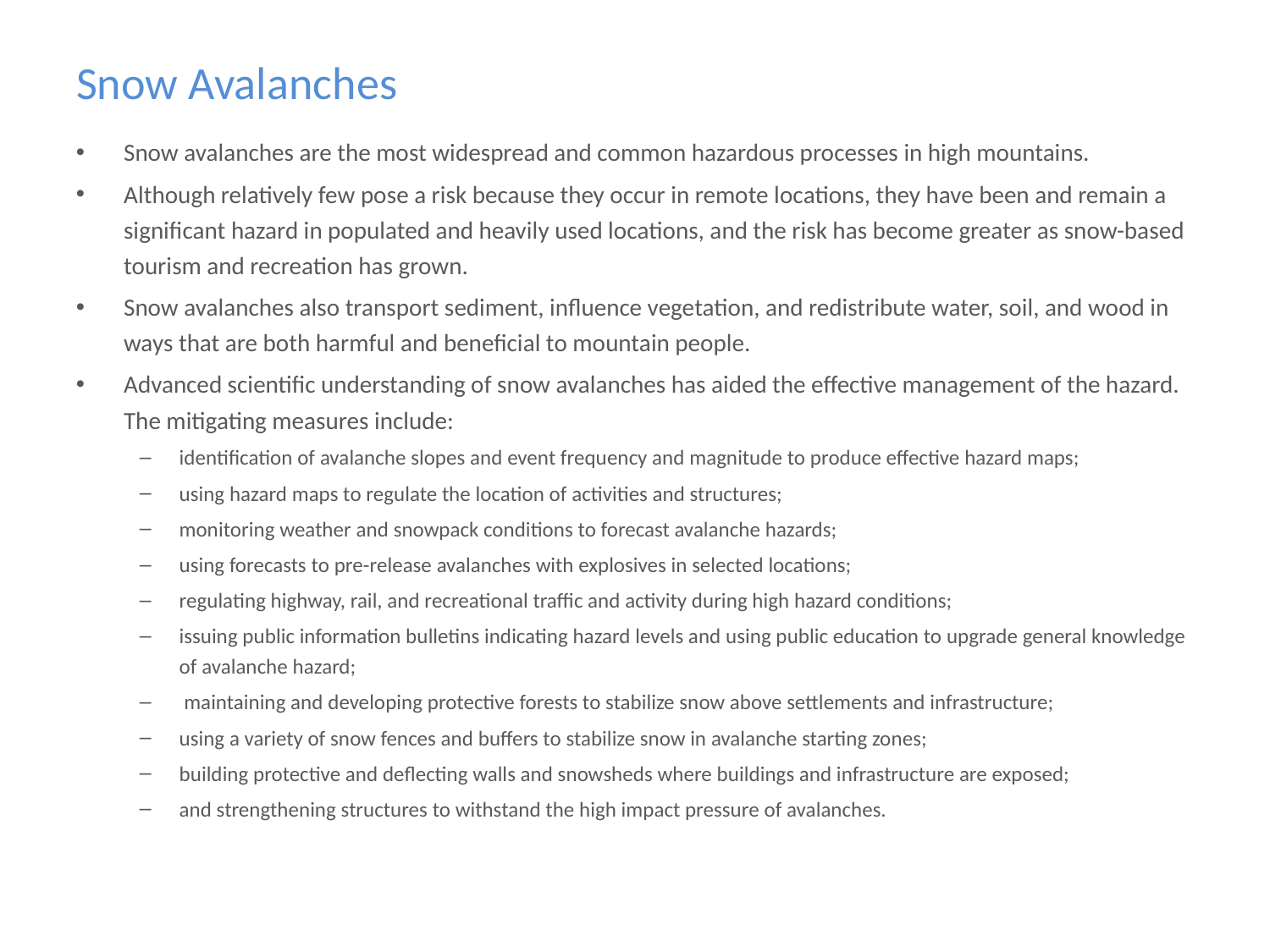

# Snow Avalanches
Snow avalanches are the most widespread and common hazardous processes in high mountains.
Although relatively few pose a risk because they occur in remote locations, they have been and remain a significant hazard in populated and heavily used locations, and the risk has become greater as snow-based tourism and recreation has grown.
Snow avalanches also transport sediment, influence vegetation, and redistribute water, soil, and wood in ways that are both harmful and beneficial to mountain people.
Advanced scientific understanding of snow avalanches has aided the effective management of the hazard. The mitigating measures include:
identification of avalanche slopes and event frequency and magnitude to produce effective hazard maps;
using hazard maps to regulate the location of activities and structures;
monitoring weather and snowpack conditions to forecast avalanche hazards;
using forecasts to pre-release avalanches with explosives in selected locations;
regulating highway, rail, and recreational traffic and activity during high hazard conditions;
issuing public information bulletins indicating hazard levels and using public education to upgrade general knowledge of avalanche hazard;
 maintaining and developing protective forests to stabilize snow above settlements and infrastructure;
using a variety of snow fences and buffers to stabilize snow in avalanche starting zones;
building protective and deflecting walls and snowsheds where buildings and infrastructure are exposed;
and strengthening structures to withstand the high impact pressure of avalanches.